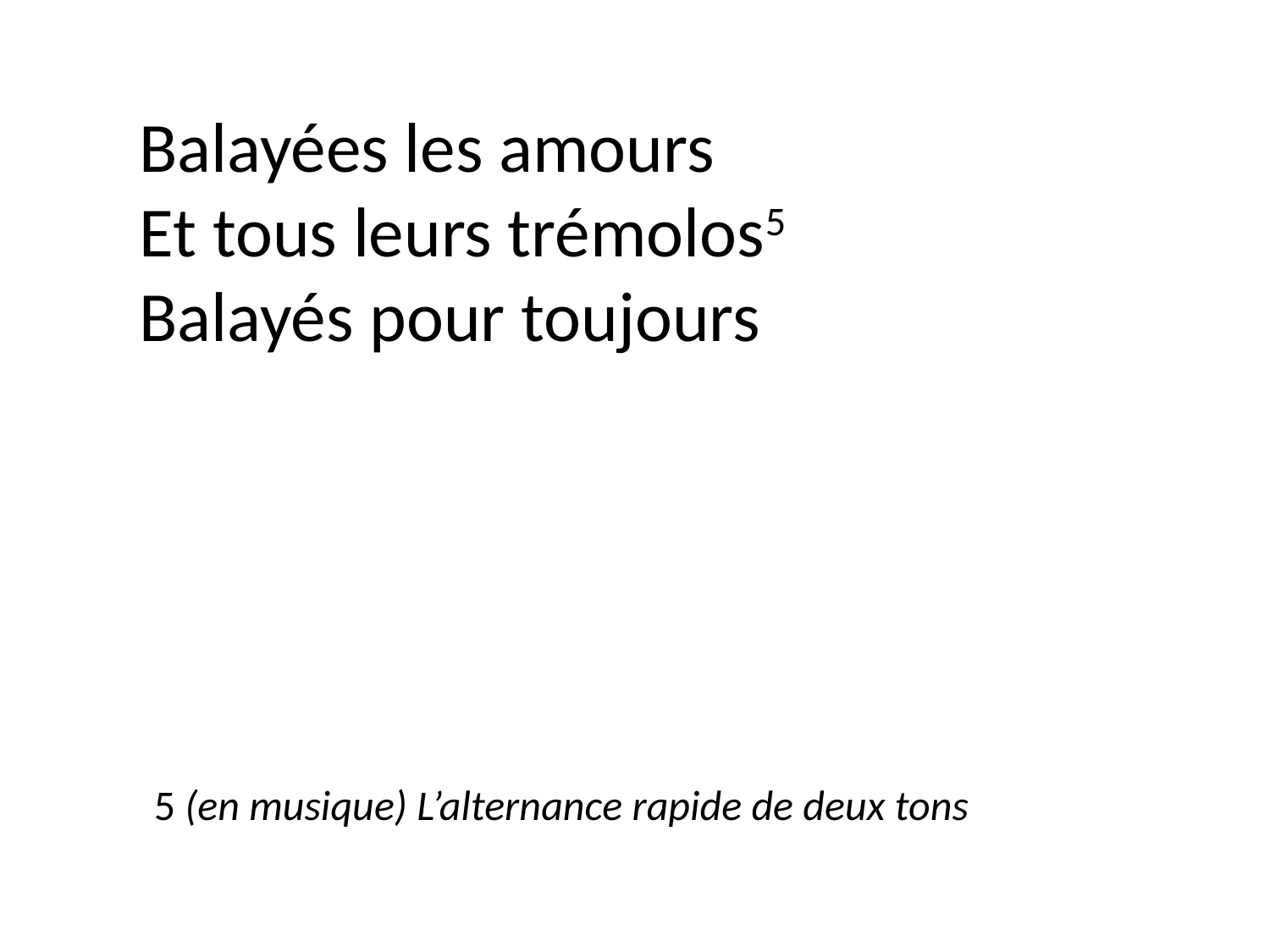

Balayées les amours
Et tous leurs trémolos5
Balayés pour toujours
5 (en musique) L’alternance rapide de deux tons